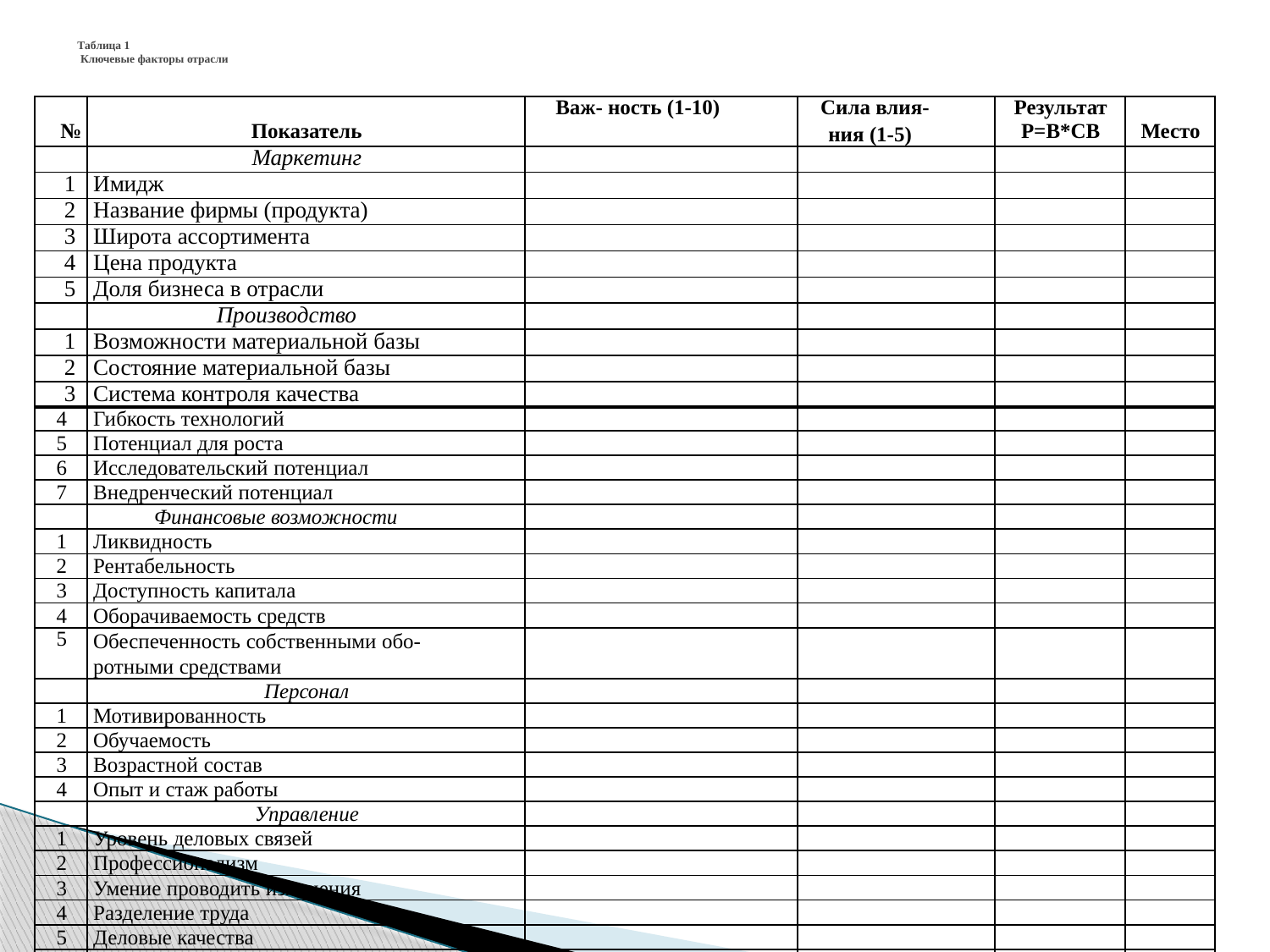

# Таблица 1  Ключевые факторы отрасли
| № | Показатель | Важ- ность (1-10) | Сила влия- ния (1-5) | Результат Р=В\*СВ | Место |
| --- | --- | --- | --- | --- | --- |
|  | Маркетинг |  |  |  |  |
| 1 | Имидж |  |  |  |  |
| 2 | Название фирмы (продукта) |  |  |  |  |
| 3 | Широта ассортимента |  |  |  |  |
| 4 | Цена продукта |  |  |  |  |
| 5 | Доля бизнеса в отрасли |  |  |  |  |
|  | Производство |  |  |  |  |
| 1 | Возможности материальной базы |  |  |  |  |
| 2 | Состояние материальной базы |  |  |  |  |
| 3 | Система контроля качества |  |  |  |  |
| 4 | Гибкость технологий |  |  |  |  |
| --- | --- | --- | --- | --- | --- |
| 5 | Потенциал для роста |  |  |  |  |
| 6 | Исследовательский потенциал |  |  |  |  |
| 7 | Внедренческий потенциал |  |  |  |  |
|  | Финансовые возможности |  |  |  |  |
| 1 | Ликвидность |  |  |  |  |
| 2 | Рентабельность |  |  |  |  |
| 3 | Доступность капитала |  |  |  |  |
| 4 | Оборачиваемость средств |  |  |  |  |
| 5 | Обеспеченность собственными обо- ротными средствами |  |  |  |  |
|  | Персонал |  |  |  |  |
| 1 | Мотивированность |  |  |  |  |
| 2 | Обучаемость |  |  |  |  |
| 3 | Возрастной состав |  |  |  |  |
| 4 | Опыт и стаж работы |  |  |  |  |
|  | Управление |  |  |  |  |
| 1 | Уровень деловых связей |  |  |  |  |
| 2 | Профессионализм |  |  |  |  |
| 3 | Умение проводить изменения |  |  |  |  |
| 4 | Разделение труда |  |  |  |  |
| 5 | Деловые качества |  |  |  |  |
| 6 | Качество управленческих решений |  |  |  |  |